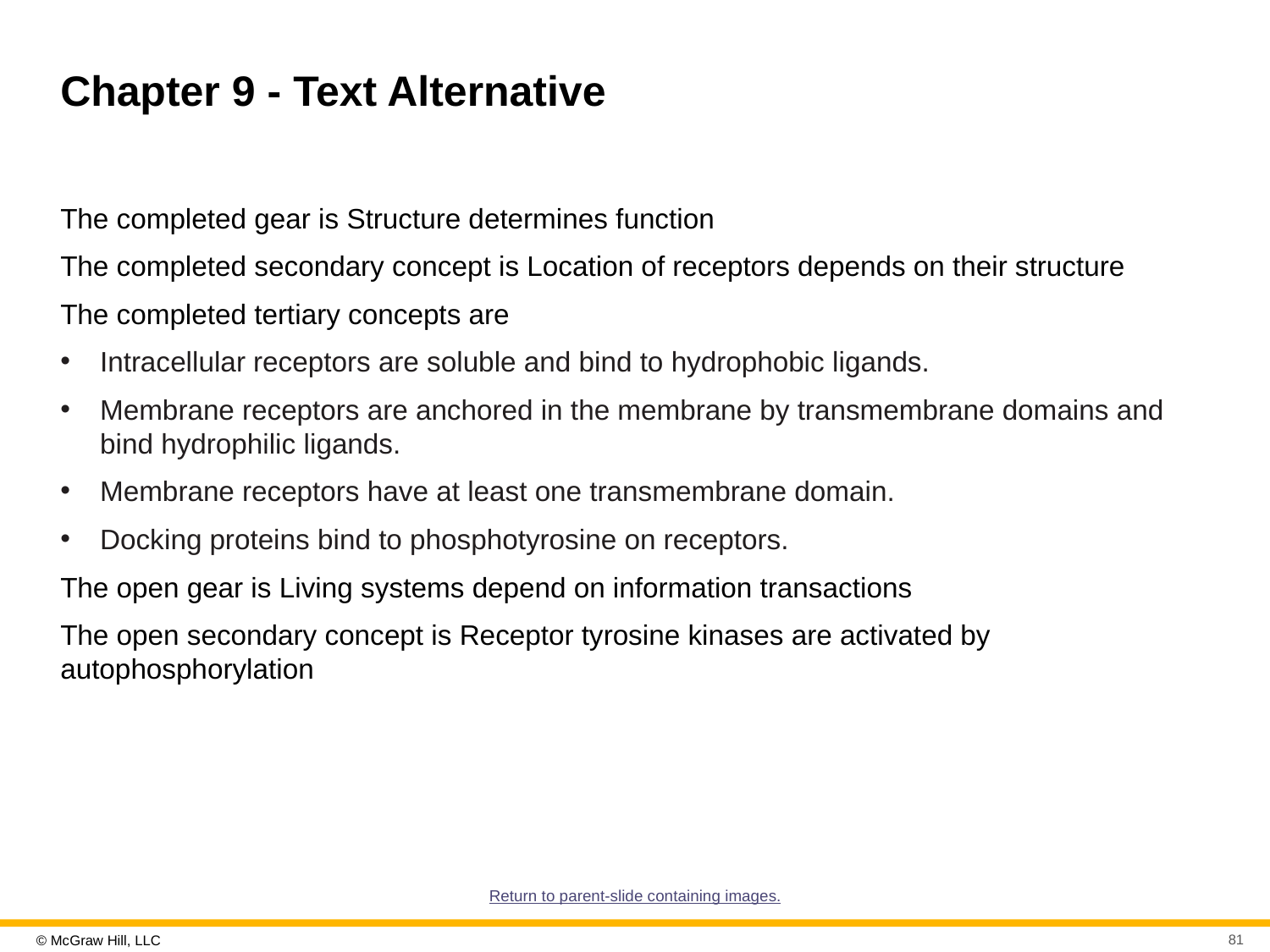

# Chapter 9 - Text Alternative
The completed gear is Structure determines function
The completed secondary concept is Location of receptors depends on their structure
The completed tertiary concepts are
Intracellular receptors are soluble and bind to hydrophobic ligands.
Membrane receptors are anchored in the membrane by transmembrane domains and bind hydrophilic ligands.
Membrane receptors have at least one transmembrane domain.
Docking proteins bind to phosphotyrosine on receptors.
The open gear is Living systems depend on information transactions
The open secondary concept is Receptor tyrosine kinases are activated by autophosphorylation
Return to parent-slide containing images.
81